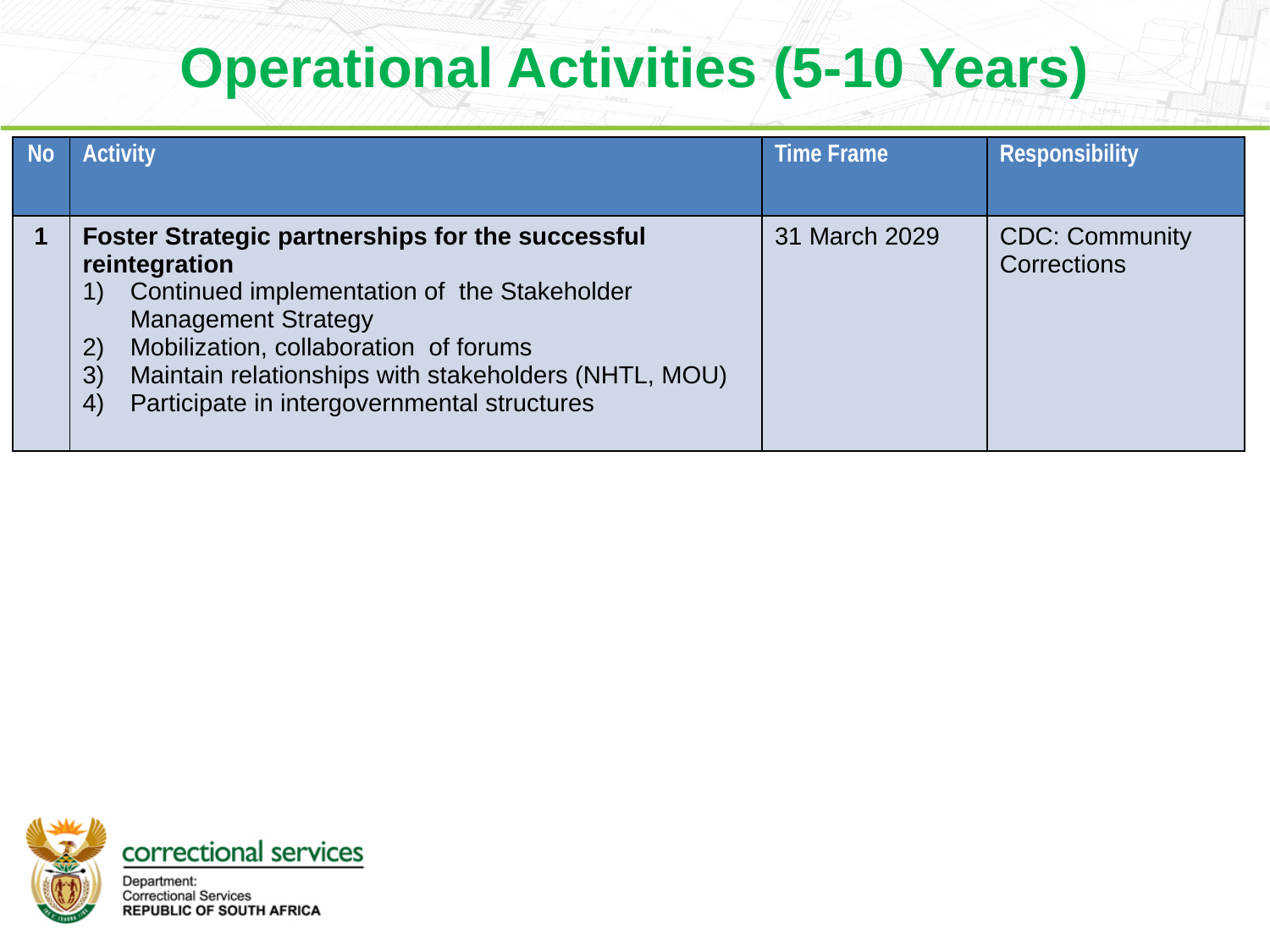

# Operational Activities (5-10 Years)
| No | Activity | Time Frame | Responsibility |
| --- | --- | --- | --- |
| 1 | Foster Strategic partnerships for the successful reintegration Continued implementation of the Stakeholder Management Strategy Mobilization, collaboration of forums Maintain relationships with stakeholders (NHTL, MOU) Participate in intergovernmental structures | 31 March 2029 | CDC: Community Corrections |